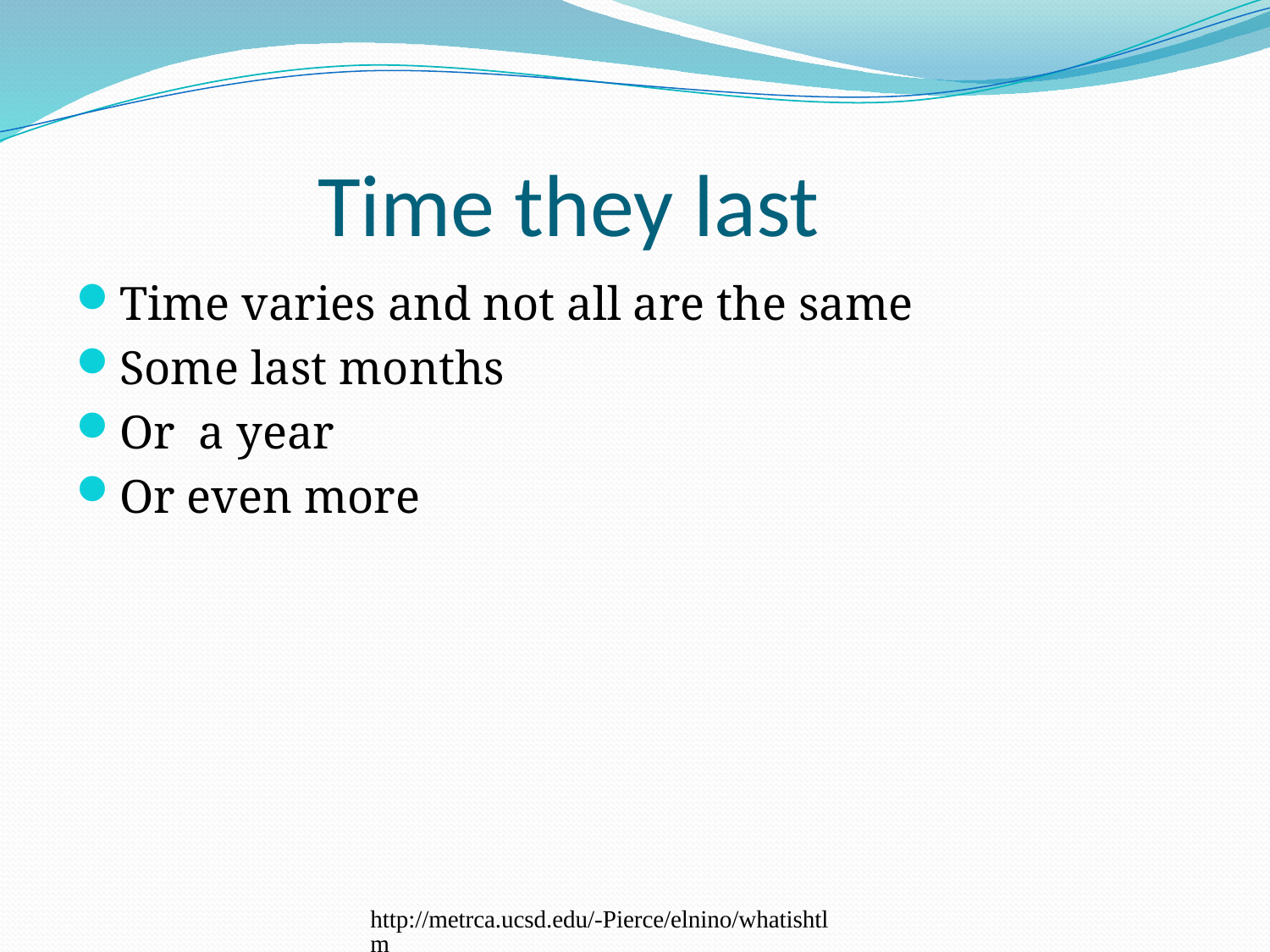

# Time they last
Time varies and not all are the same
Some last months
Or  a year
Or even more
http://metrca.ucsd.edu/-Pierce/elnino/whatishtlm